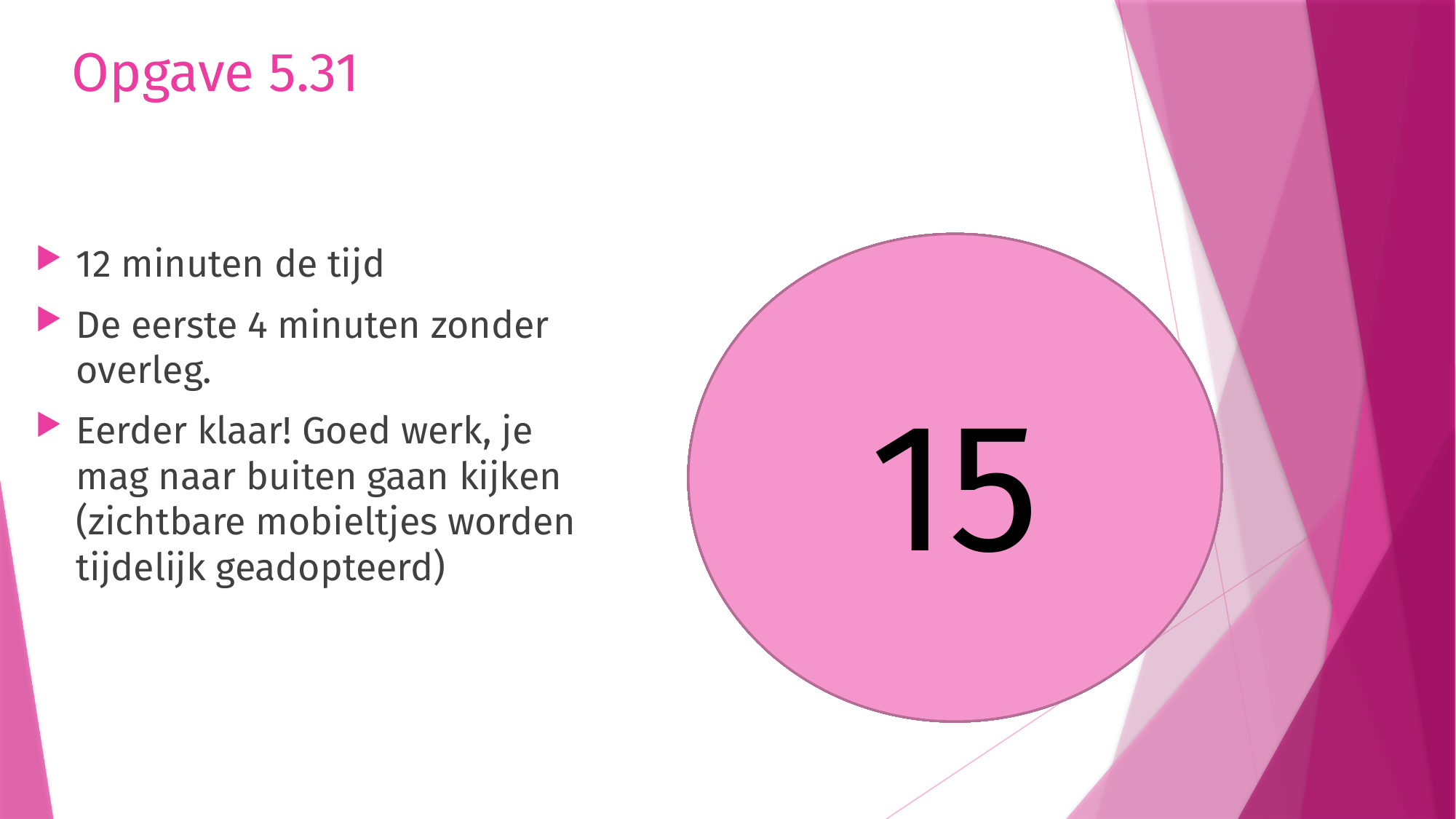

# Opgave 5.31
15
14
12 minuten de tijd
De eerste 4 minuten zonder overleg.
Eerder klaar! Goed werk, je mag naar buiten gaan kijken (zichtbare mobieltjes worden tijdelijk geadopteerd)

12
13
11
10
8
9
5
6
7
4
3
1
2